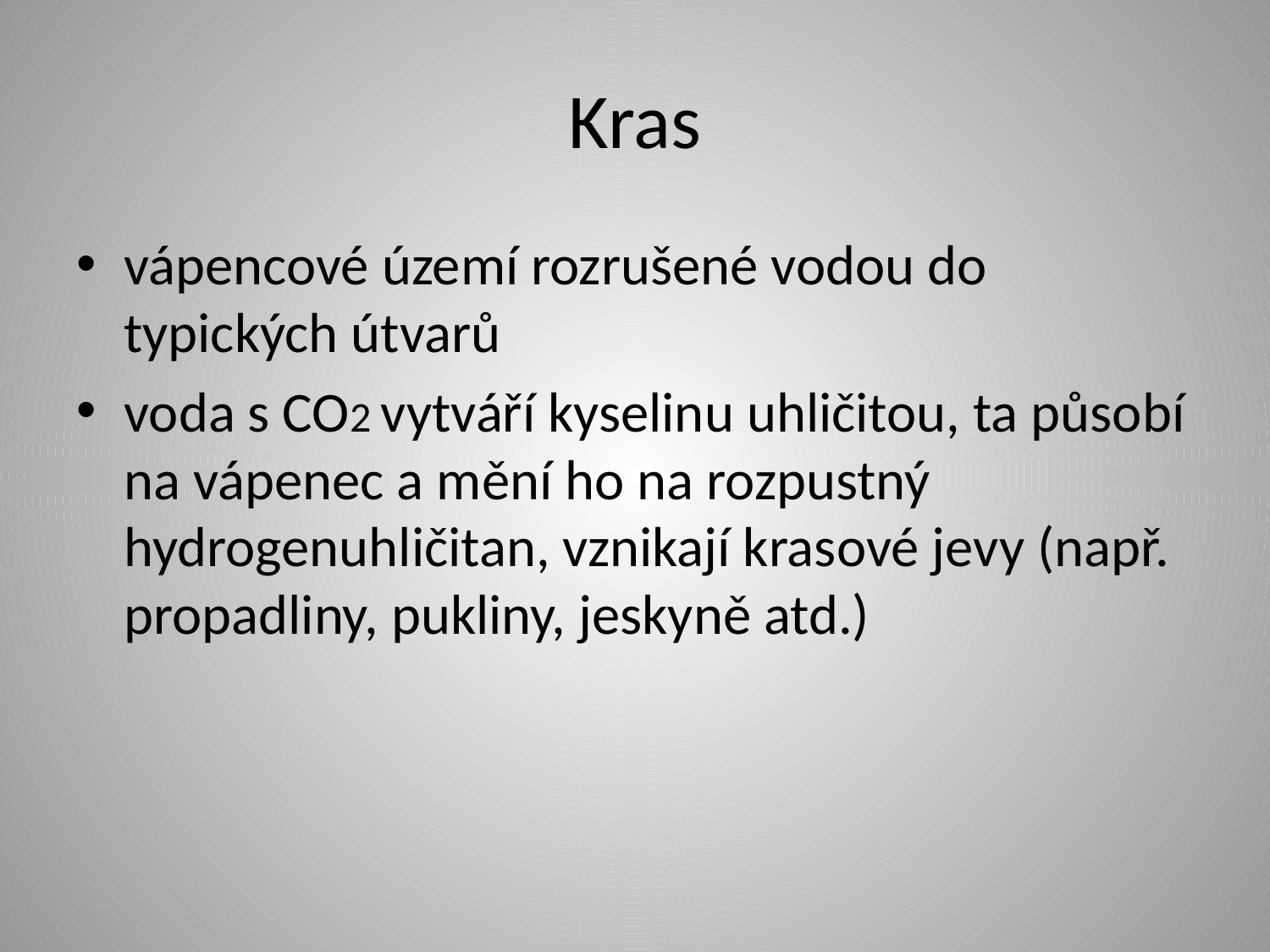

# Kras
vápencové území rozrušené vodou do typických útvarů
voda s CO2 vytváří kyselinu uhličitou, ta působí na vápenec a mění ho na rozpustný hydrogenuhličitan, vznikají krasové jevy (např. propadliny, pukliny, jeskyně atd.)